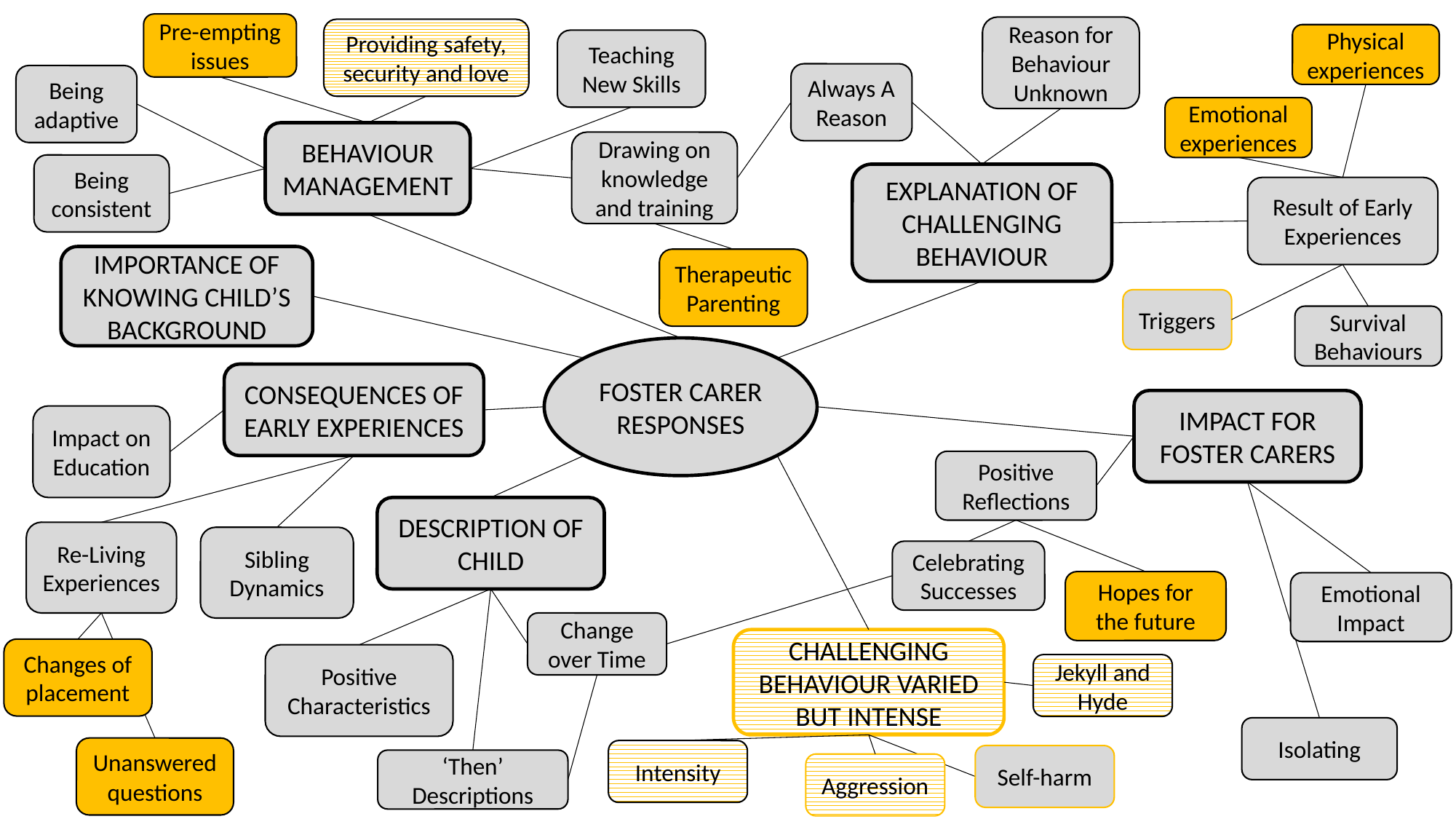

Pre-empting issues
Reason for Behaviour Unknown
Providing safety, security and love
Physical experiences
Teaching New Skills
Always A Reason
Being adaptive
Emotional experiences
BEHAVIOUR MANAGEMENT
Drawing on knowledge and training
Being consistent
EXPLANATION OF CHALLENGING BEHAVIOUR
Result of Early Experiences
IMPORTANCE OF KNOWING CHILD’S BACKGROUND
Therapeutic Parenting
Triggers
Survival Behaviours
FOSTER CARER RESPONSES
CONSEQUENCES OF EARLY EXPERIENCES
IMPACT FOR FOSTER CARERS
Impact on Education
Positive Reflections
DESCRIPTION OF CHILD
Re-Living Experiences
Sibling Dynamics
Celebrating Successes
Hopes for the future
Emotional Impact
Change over Time
CHALLENGING BEHAVIOUR VARIED BUT INTENSE
Changes of placement
Positive Characteristics
Jekyll and Hyde
Isolating
Unanswered questions
Intensity
Self-harm
‘Then’ Descriptions
Aggression